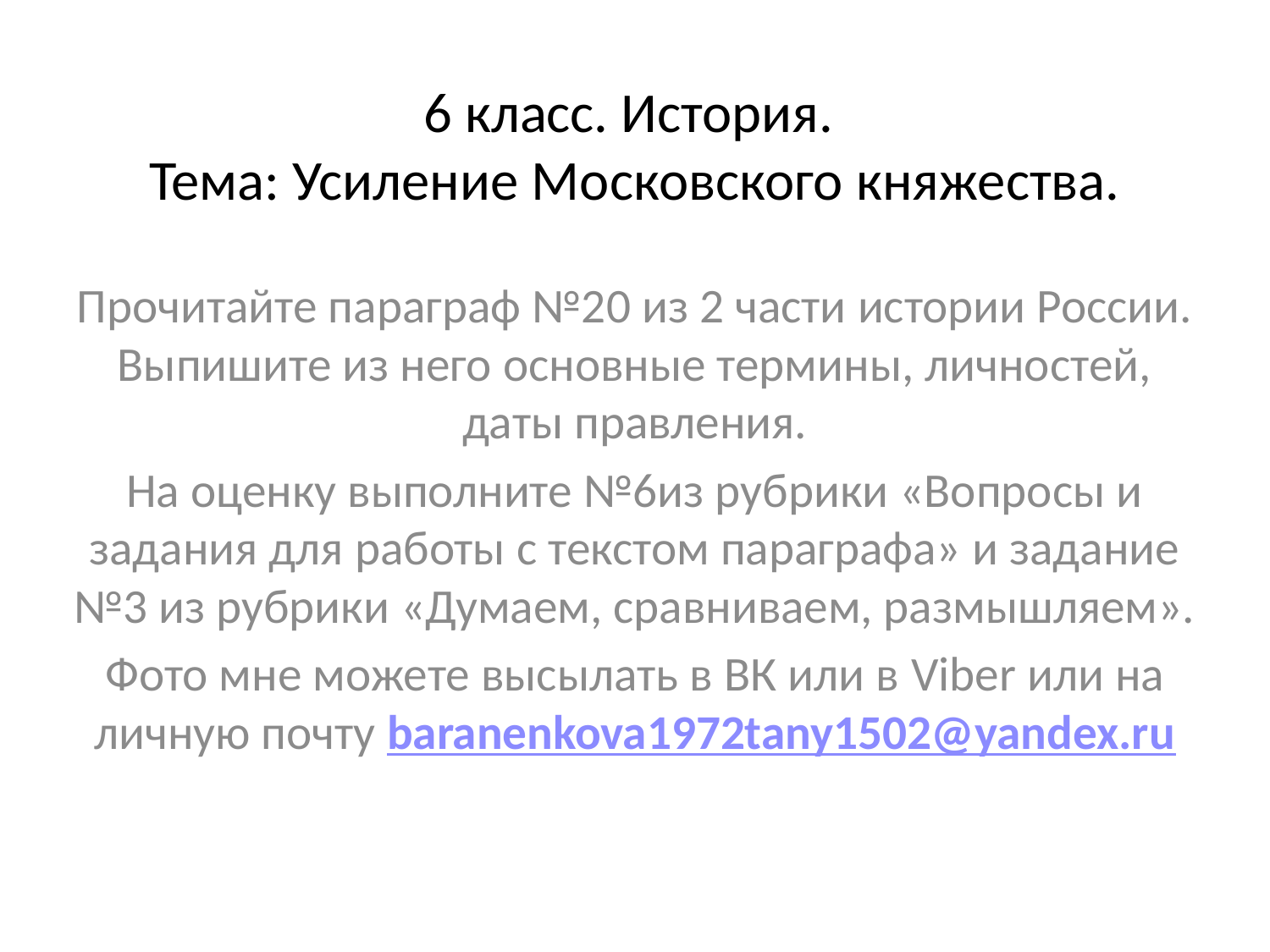

# 6 класс. История. Тема: Усиление Московского княжества.
Прочитайте параграф №20 из 2 части истории России. Выпишите из него основные термины, личностей, даты правления.
На оценку выполните №6из рубрики «Вопросы и задания для работы с текстом параграфа» и задание №3 из рубрики «Думаем, сравниваем, размышляем».
Фото мне можете высылать в ВК или в Viber или на личную почту baranenkova1972tany1502@yandex.ru